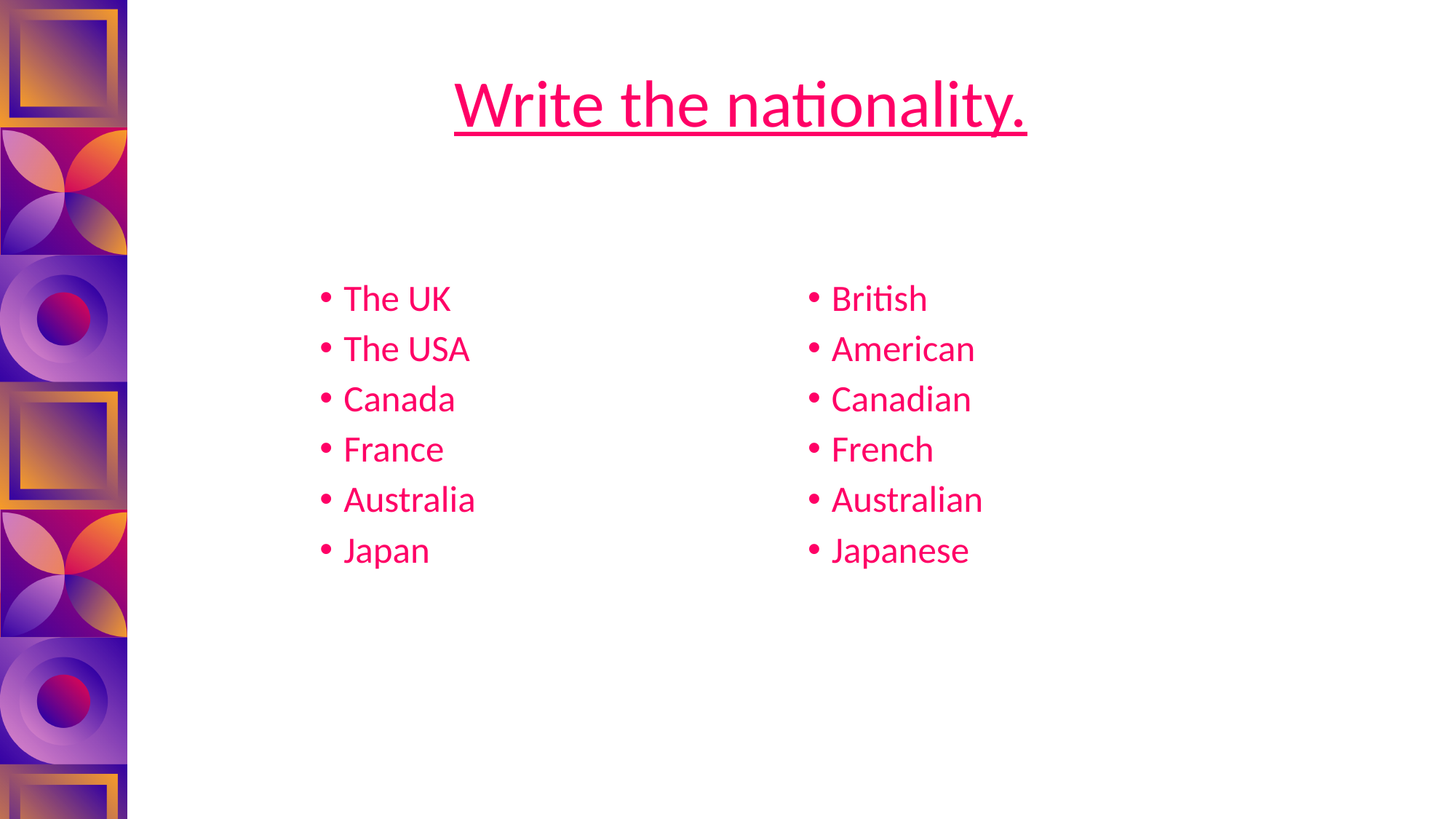

# Write the nationality.
The UK
The USA
Canada
France
Australia
Japan

British
American
Canadian
French
Australian
Japanese